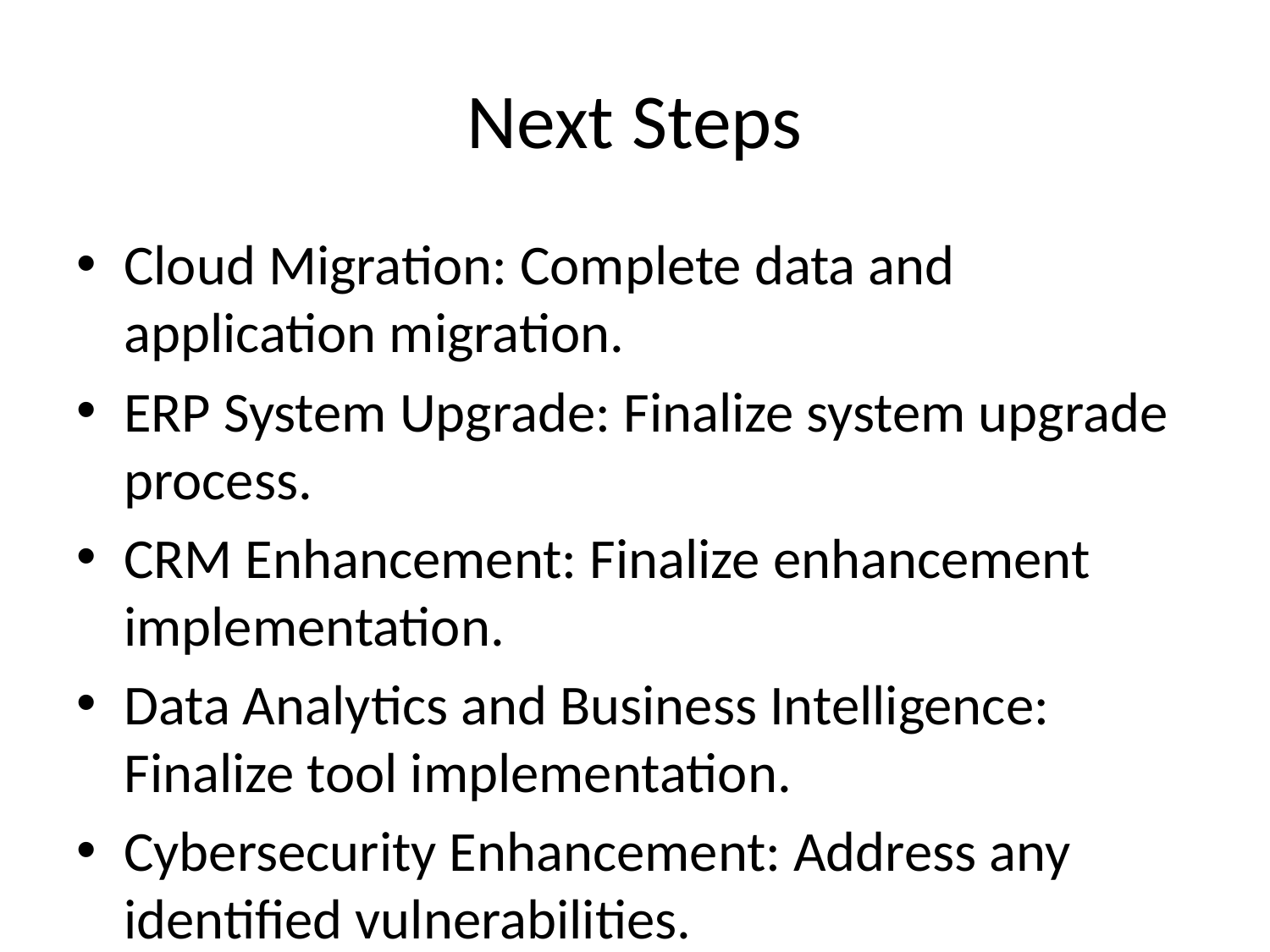

# Next Steps
Cloud Migration: Complete data and application migration.
ERP System Upgrade: Finalize system upgrade process.
CRM Enhancement: Finalize enhancement implementation.
Data Analytics and Business Intelligence: Finalize tool implementation.
Cybersecurity Enhancement: Address any identified vulnerabilities.
Digital Workplace Transformation: Ensure smooth transition to new tools.